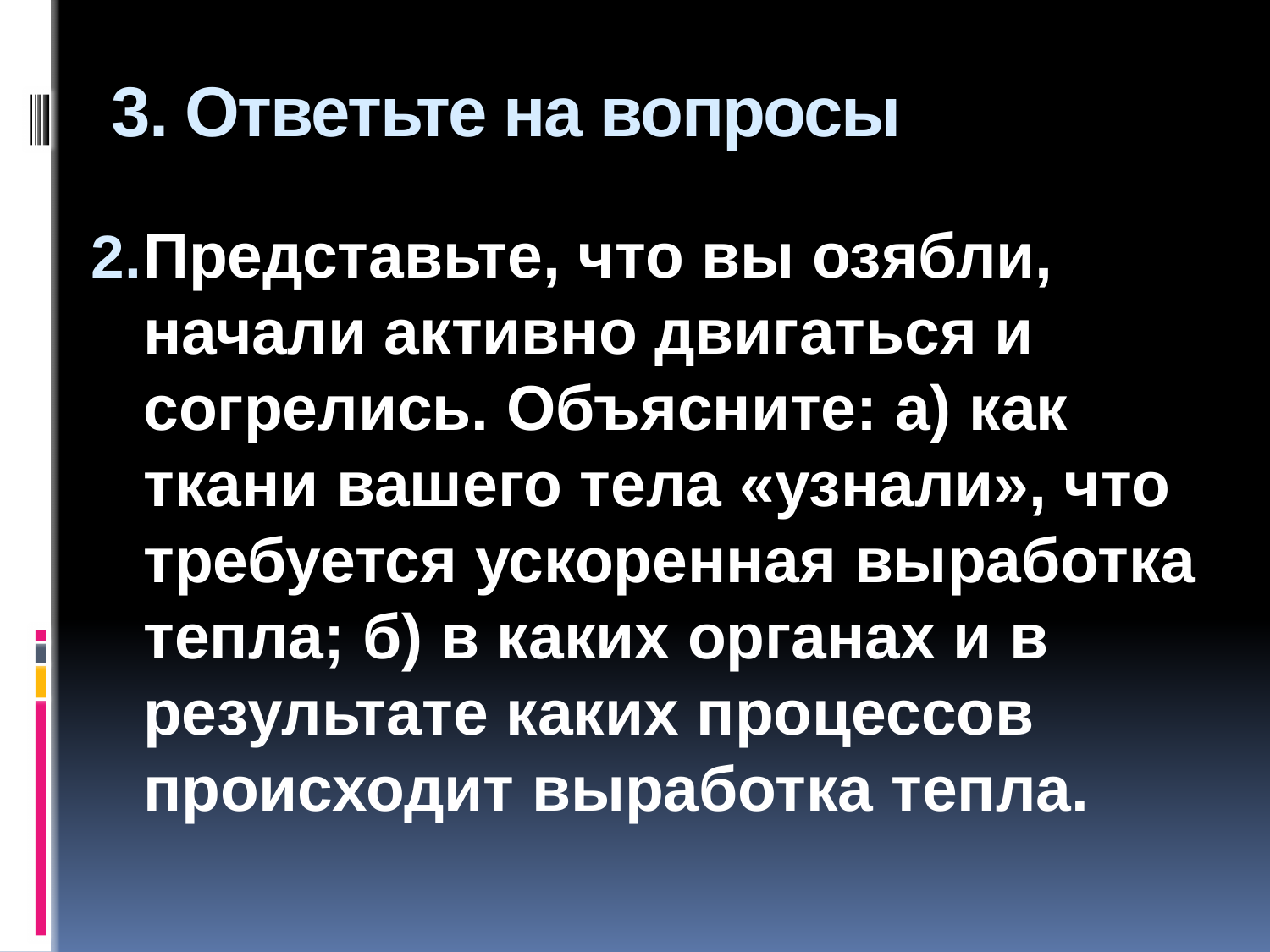

# 3. Ответьте на вопросы
Представьте, что вы озябли, начали активно двигаться и согрелись. Объясните: а) как ткани вашего тела «узнали», что требуется ускоренная выработка тепла; б) в каких органах и в результате каких процессов происходит выработка тепла.